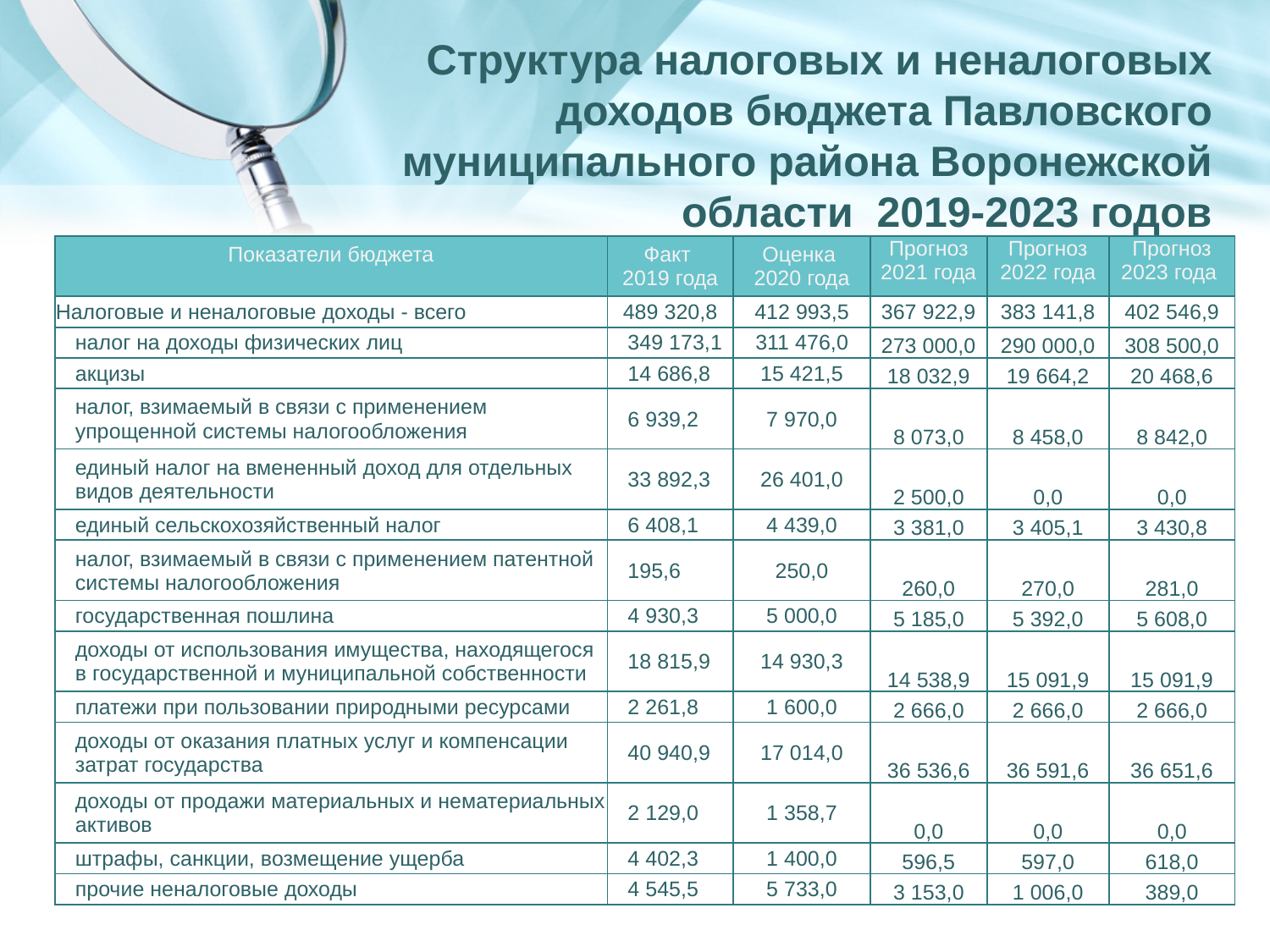

Структура налоговых и неналоговых доходов бюджета Павловского муниципального района Воронежской области  2019-2023 годов
| Показатели бюджета | Факт 2019 года | Оценка 2020 года | Прогноз 2021 года | Прогноз 2022 года | Прогноз 2023 года |
| --- | --- | --- | --- | --- | --- |
| Налоговые и неналоговые доходы - всего | 489 320,8 | 412 993,5 | 367 922,9 | 383 141,8 | 402 546,9 |
| налог на доходы физических лиц | 349 173,1 | 311 476,0 | 273 000,0 | 290 000,0 | 308 500,0 |
| акцизы | 14 686,8 | 15 421,5 | 18 032,9 | 19 664,2 | 20 468,6 |
| налог, взимаемый в связи с применением упрощенной системы налогообложения | 6 939,2 | 7 970,0 | 8 073,0 | 8 458,0 | 8 842,0 |
| единый налог на вмененный доход для отдельных видов деятельности | 33 892,3 | 26 401,0 | 2 500,0 | 0,0 | 0,0 |
| единый сельскохозяйственный налог | 6 408,1 | 4 439,0 | 3 381,0 | 3 405,1 | 3 430,8 |
| налог, взимаемый в связи с применением патентной системы налогообложения | 195,6 | 250,0 | 260,0 | 270,0 | 281,0 |
| государственная пошлина | 4 930,3 | 5 000,0 | 5 185,0 | 5 392,0 | 5 608,0 |
| доходы от использования имущества, находящегося в государственной и муниципальной собственности | 18 815,9 | 14 930,3 | 14 538,9 | 15 091,9 | 15 091,9 |
| платежи при пользовании природными ресурсами | 2 261,8 | 1 600,0 | 2 666,0 | 2 666,0 | 2 666,0 |
| доходы от оказания платных услуг и компенсации затрат государства | 40 940,9 | 17 014,0 | 36 536,6 | 36 591,6 | 36 651,6 |
| доходы от продажи материальных и нематериальных активов | 2 129,0 | 1 358,7 | 0,0 | 0,0 | 0,0 |
| штрафы, санкции, возмещение ущерба | 4 402,3 | 1 400,0 | 596,5 | 597,0 | 618,0 |
| прочие неналоговые доходы | 4 545,5 | 5 733,0 | 3 153,0 | 1 006,0 | 389,0 |